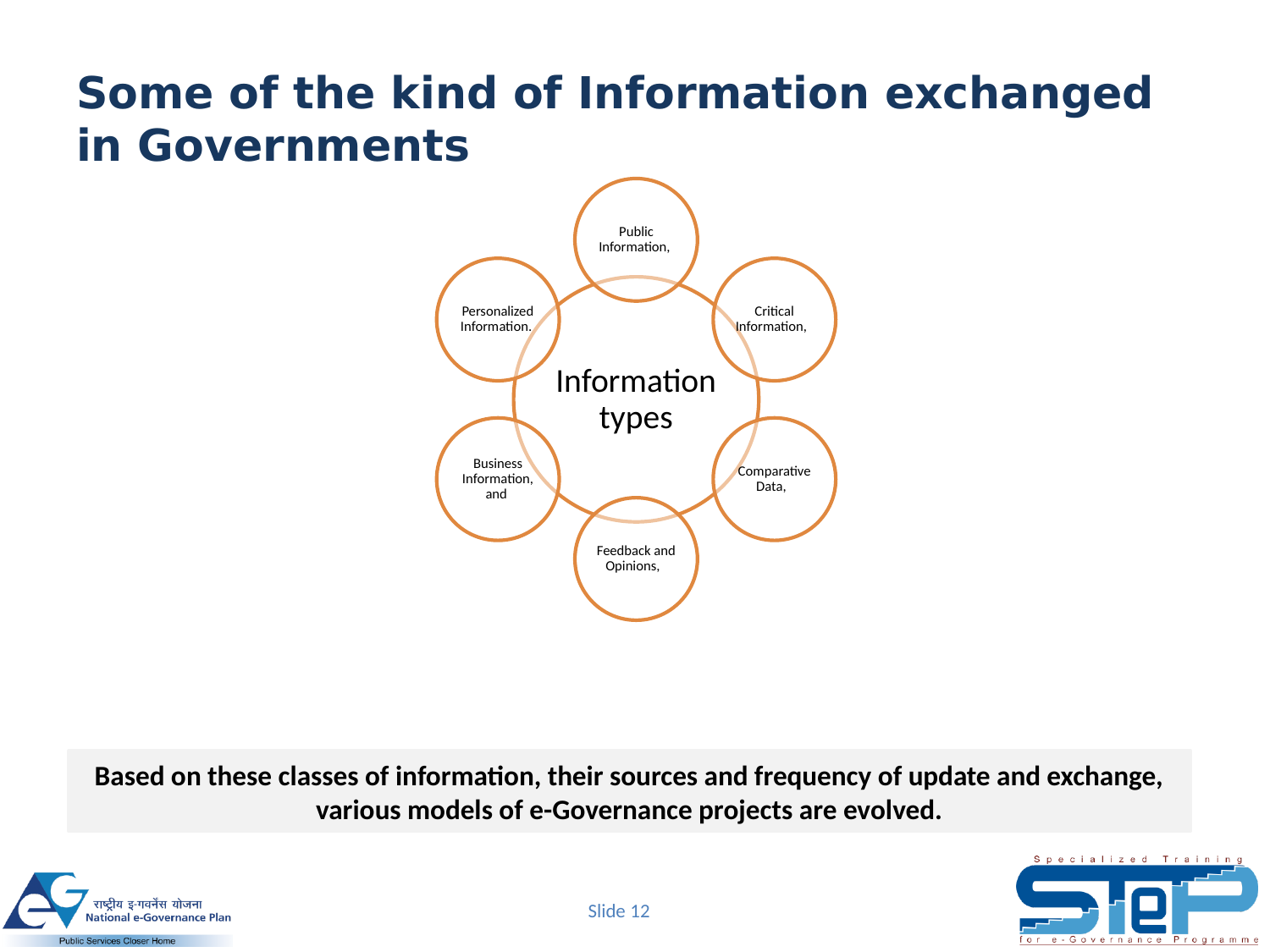

# Some of the kind of Information exchanged in Governments
Information types
Public Information,
Critical Information,
Comparative Data,
Feedback and Opinions,
Business Information, and
Personalized Information.
Based on these classes of information, their sources and frequency of update and exchange, various models of e-Governance projects are evolved.